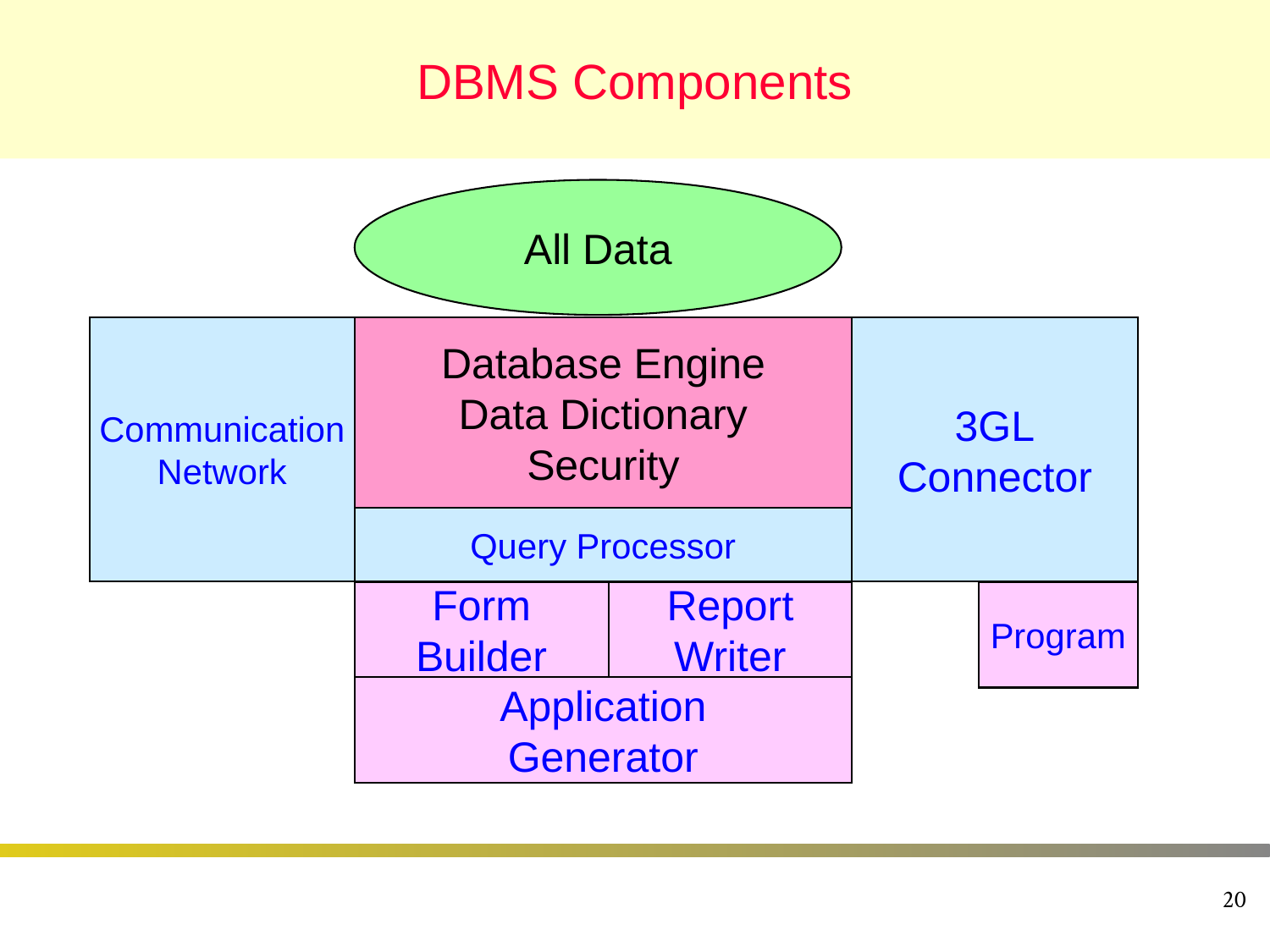

# DBMS Components
All Data
Communication
Network
Database Engine
Data Dictionary
Security
3GL
Connector
Query Processor
Form
Builder
Report
Writer
Program
Application
Generator
20